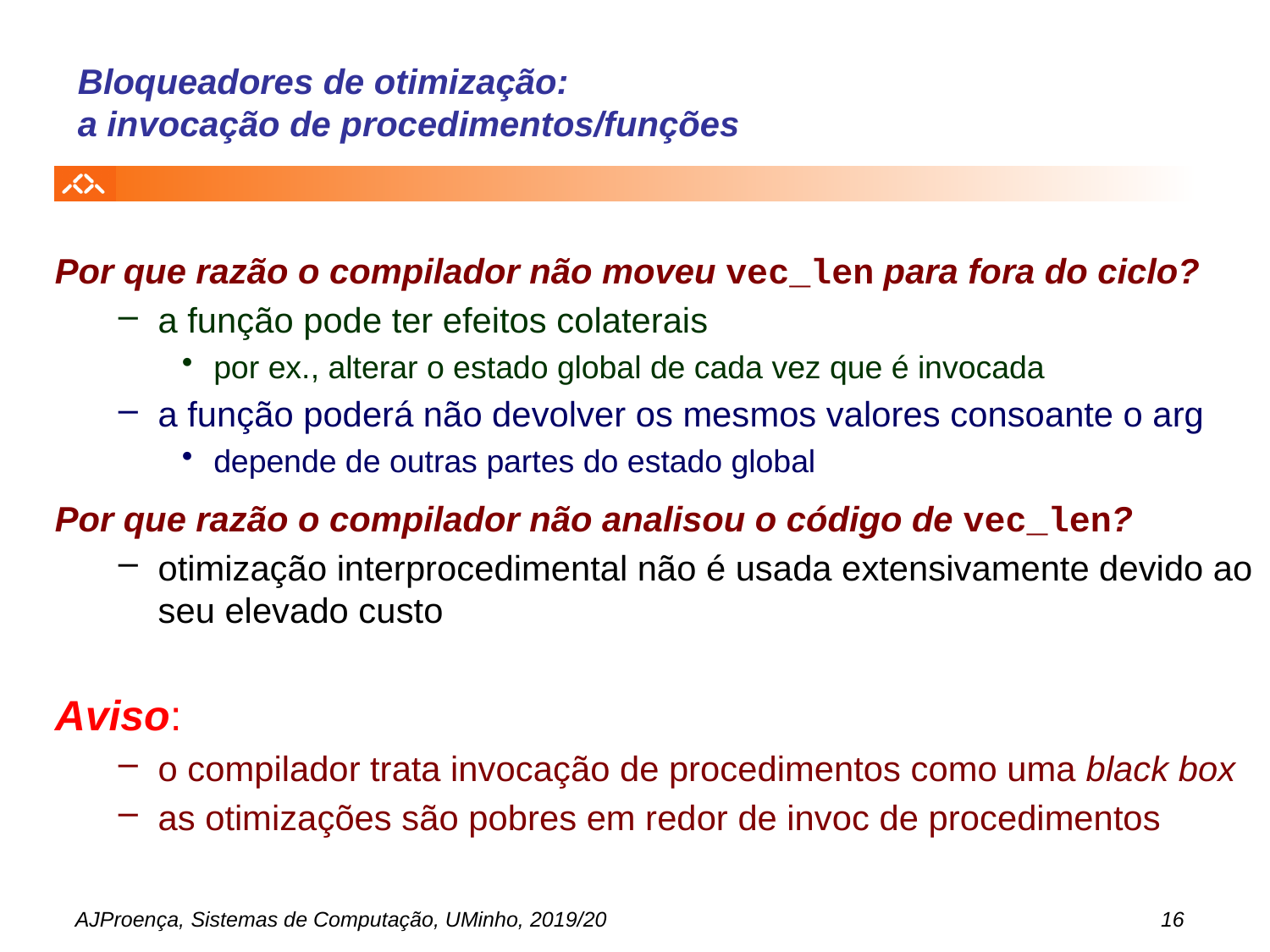

# Bloqueadores de otimização: a invocação de procedimentos/funções
Por que razão o compilador não moveu vec_len para fora do ciclo?
a função pode ter efeitos colaterais
por ex., alterar o estado global de cada vez que é invocada
a função poderá não devolver os mesmos valores consoante o arg
depende de outras partes do estado global
Por que razão o compilador não analisou o código de vec_len?
otimização interprocedimental não é usada extensivamente devido ao seu elevado custo

Aviso:
o compilador trata invocação de procedimentos como uma black box
as otimizações são pobres em redor de invoc de procedimentos